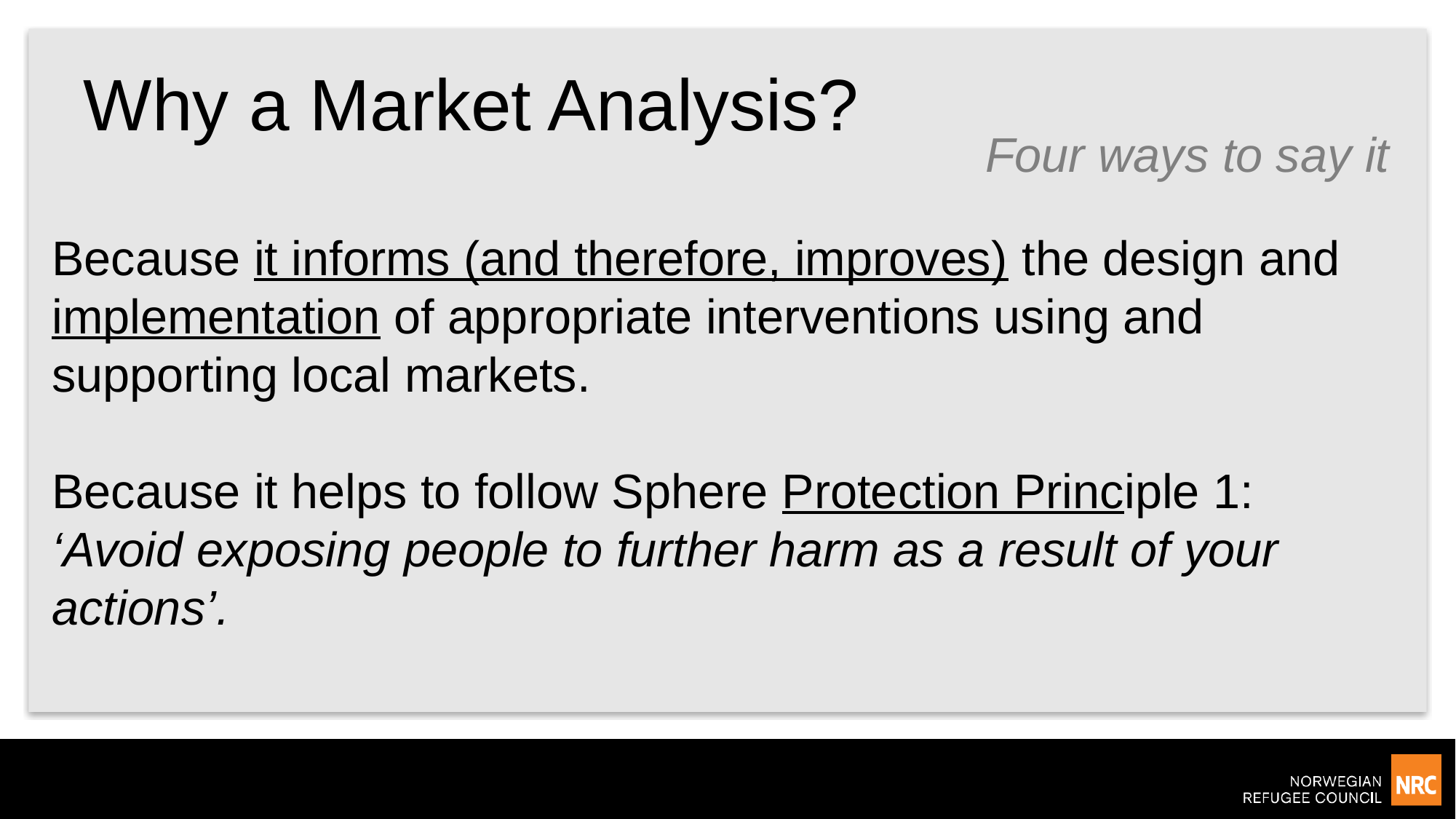

# Why a Market Analysis?
Four ways to say it
Because it informs (and therefore, improves) the design and implementation of appropriate interventions using and supporting local markets.

Because it helps to follow Sphere Protection Principle 1:
‘Avoid exposing people to further harm as a result of your actions’.